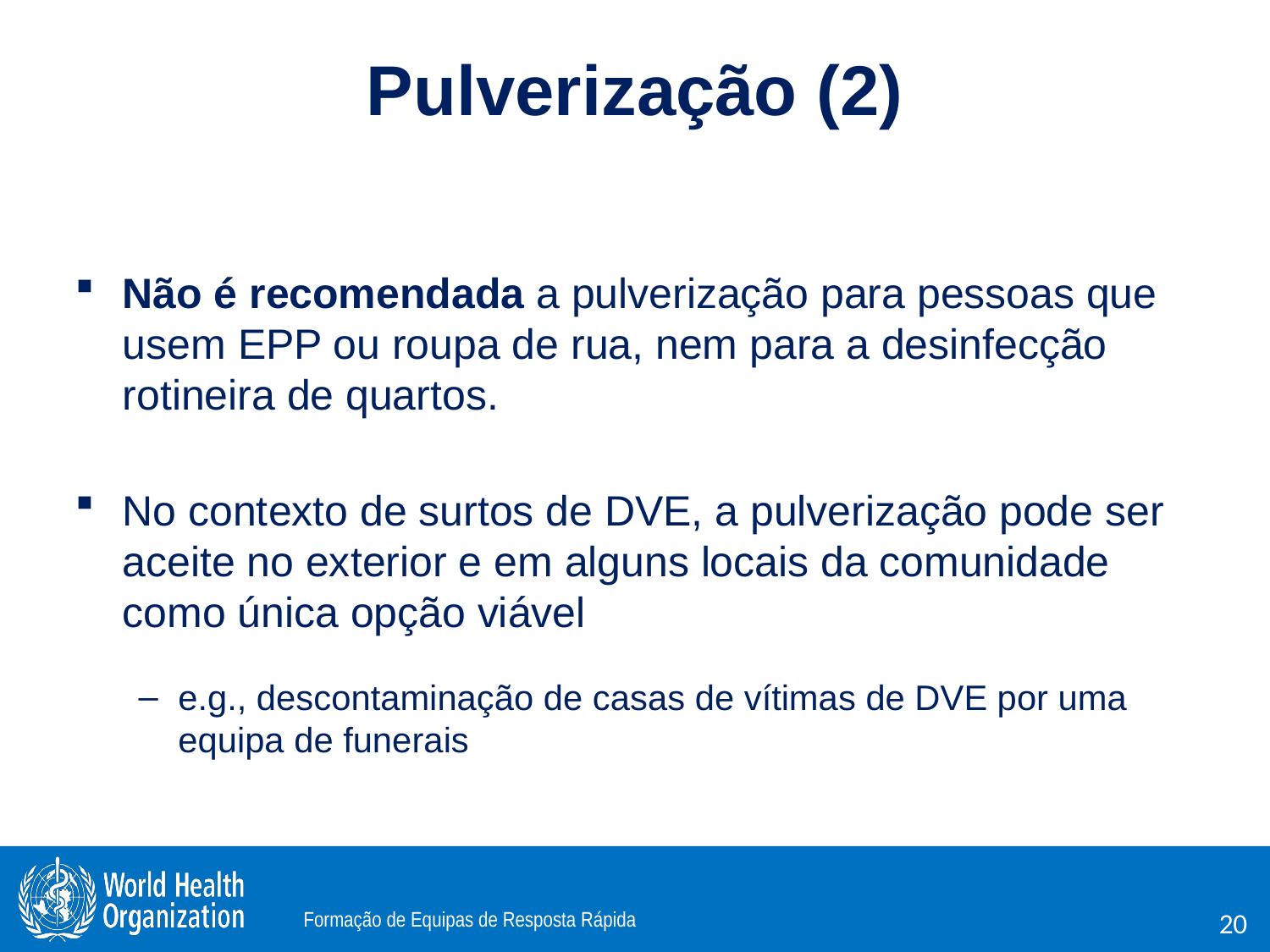

Pulverização (2)
Não é recomendada a pulverização para pessoas que usem EPP ou roupa de rua, nem para a desinfecção rotineira de quartos.

No contexto de surtos de DVE, a pulverização pode ser aceite no exterior e em alguns locais da comunidade como única opção viável

e.g., descontaminação de casas de vítimas de DVE por uma equipa de funerais